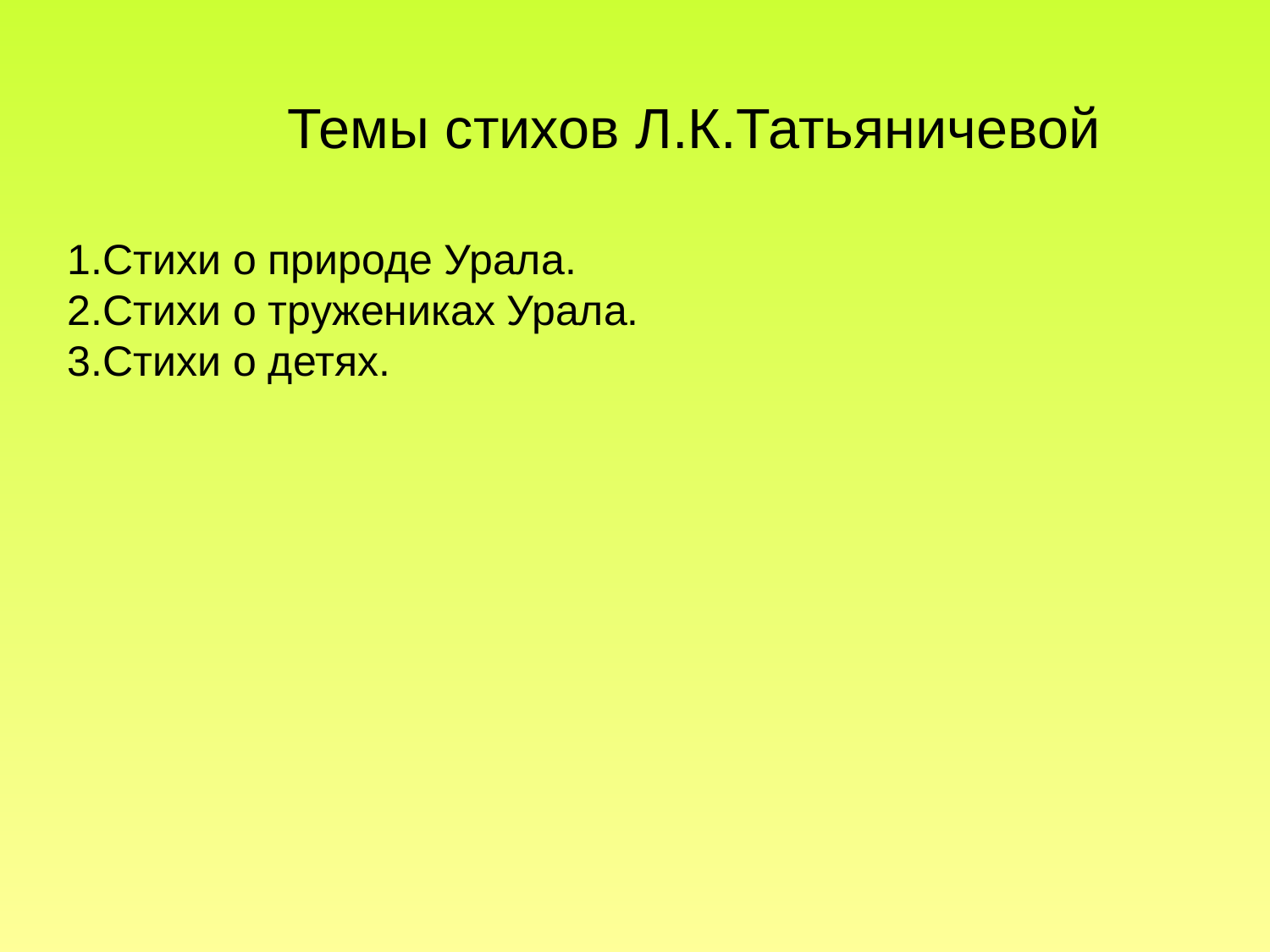

Темы стихов Л.К.Татьяничевой
1.Стихи о природе Урала.
2.Стихи о тружениках Урала.
3.Стихи о детях.